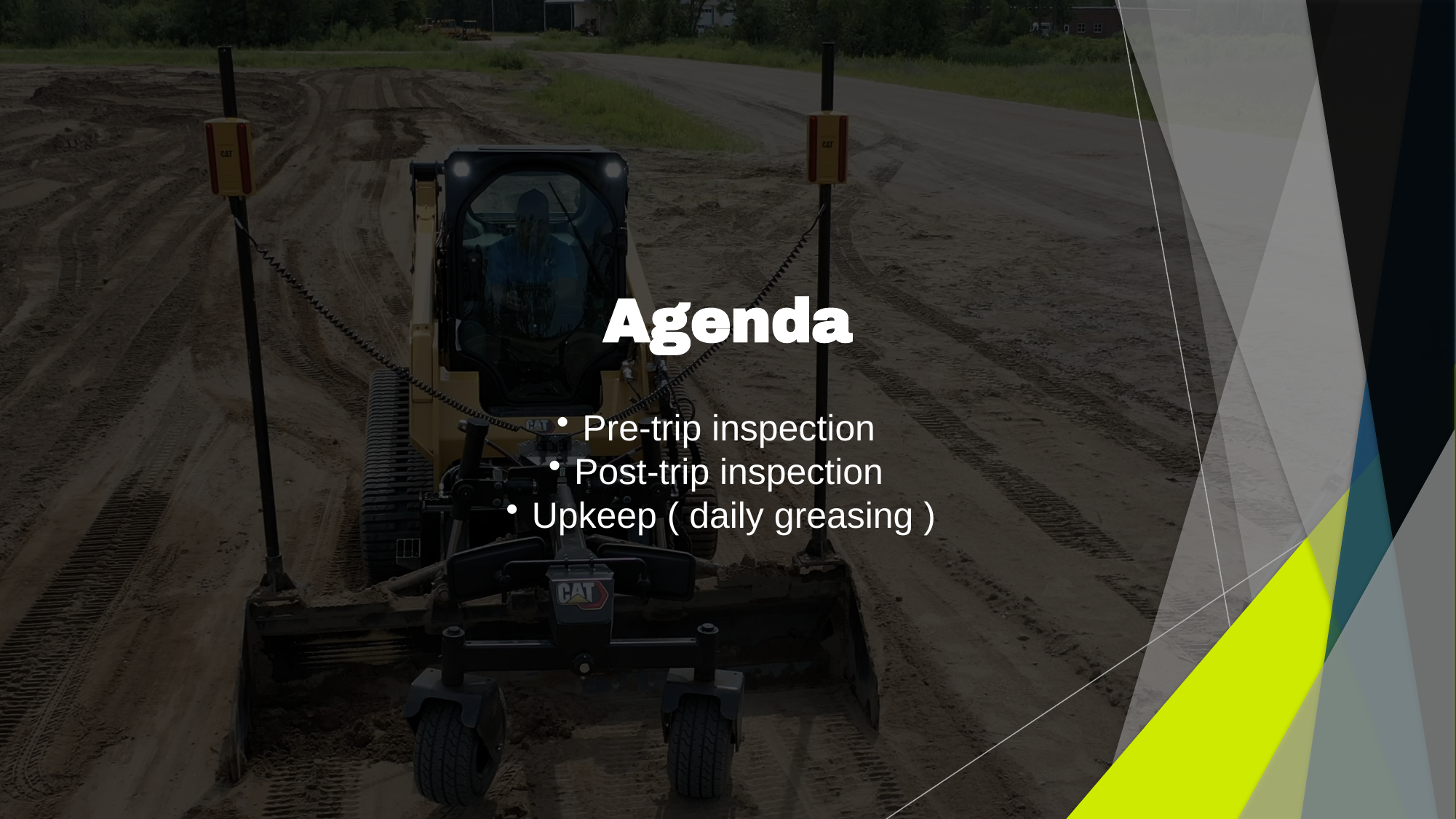

Agenda​
​
Pre-trip inspection ​
Post-trip inspection ​
Upkeep ​( daily greasing )